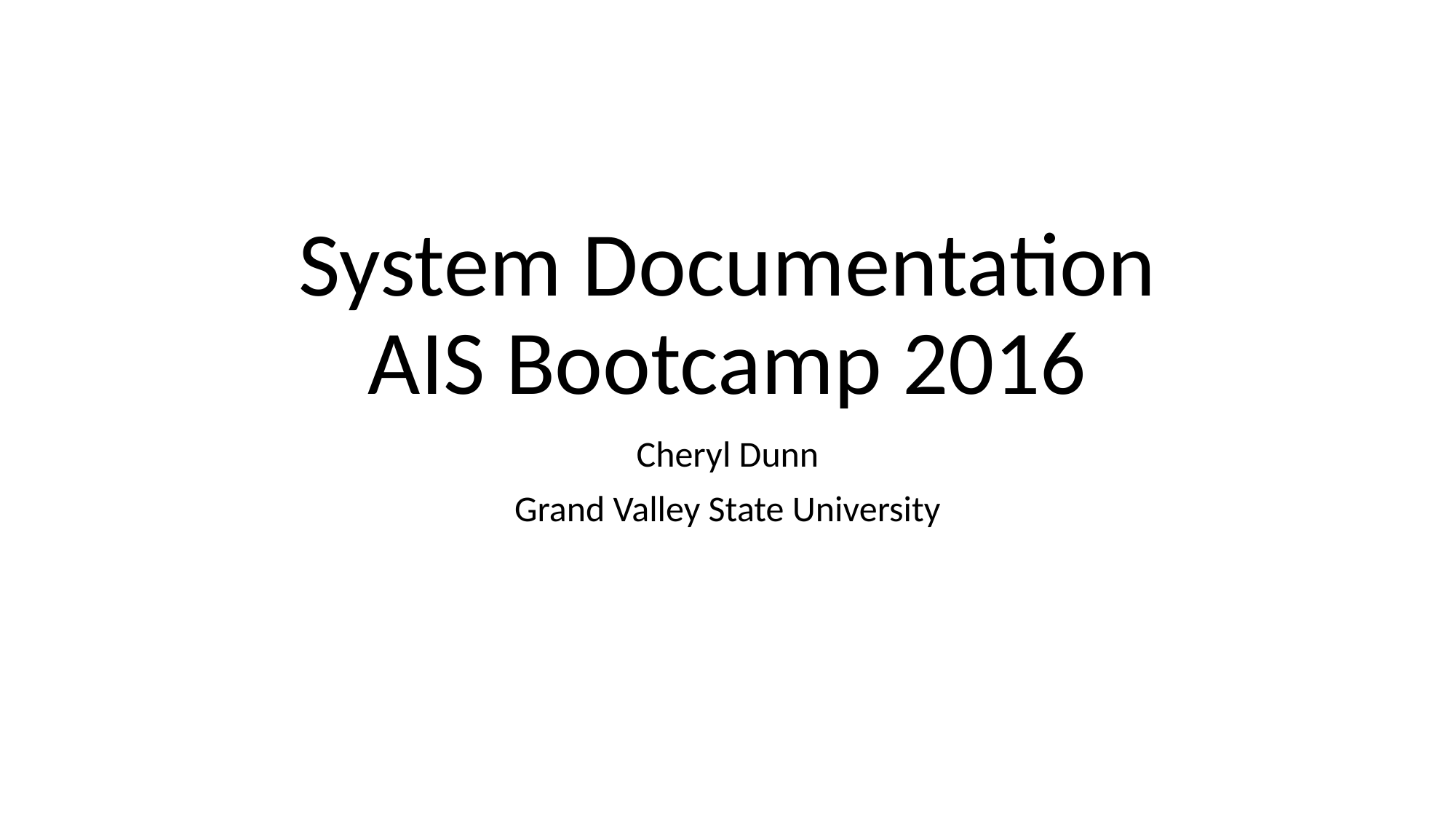

# System Documentation AIS Bootcamp 2016
Cheryl Dunn
Grand Valley State University